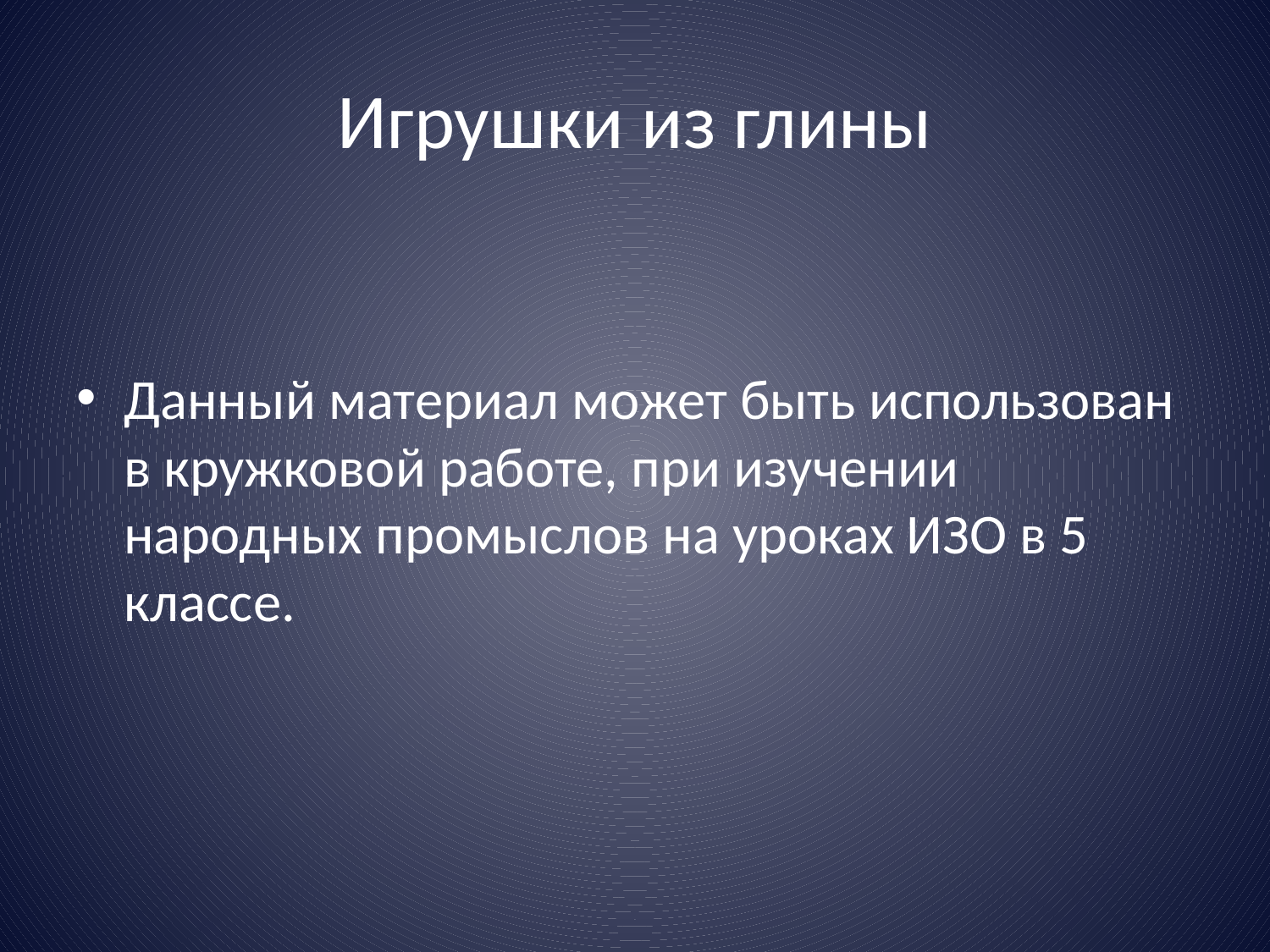

# Игрушки из глины
Данный материал может быть использован в кружковой работе, при изучении народных промыслов на уроках ИЗО в 5 классе.